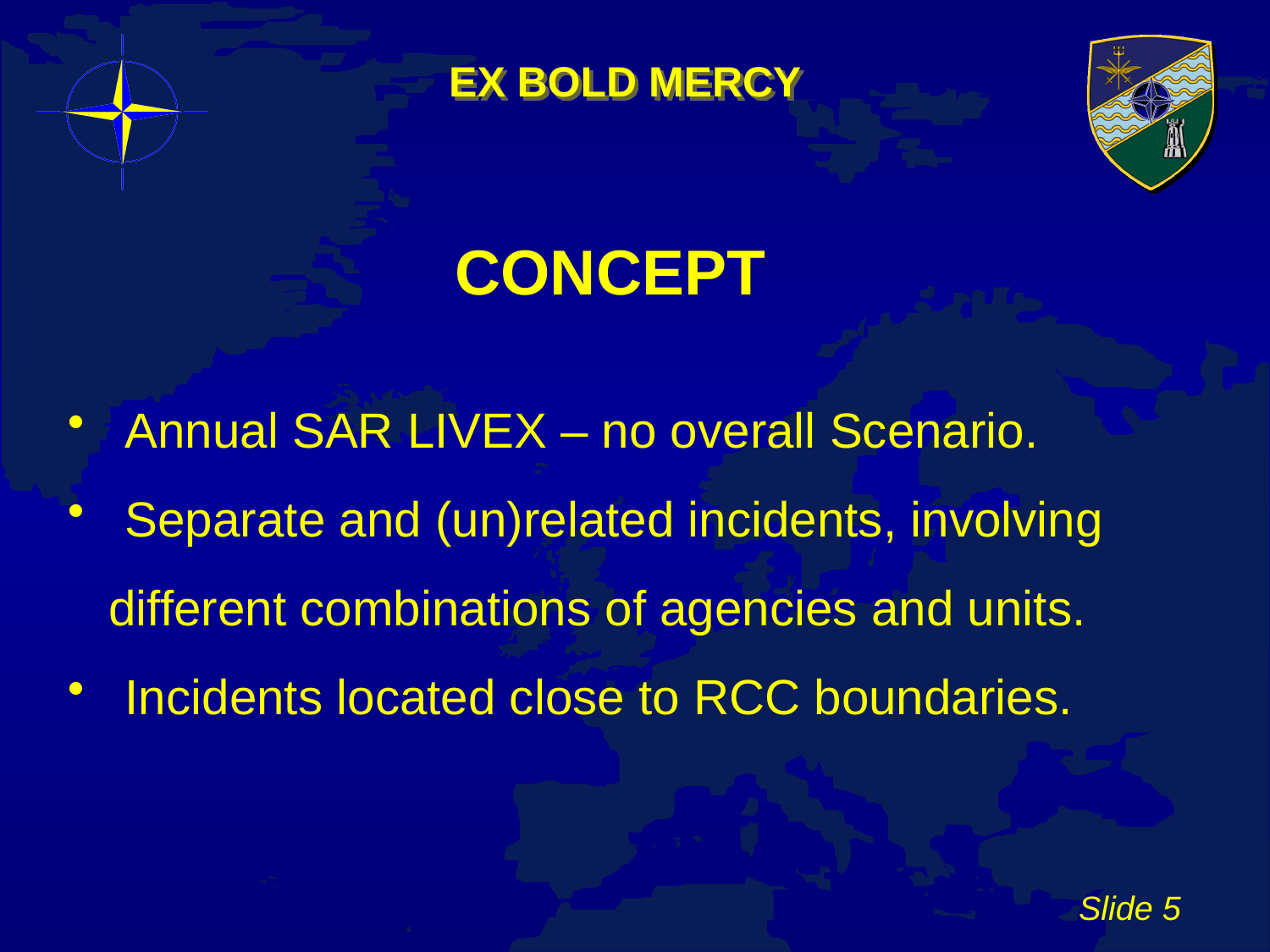

CONCEPT
  Annual SAR LIVEX – no overall Scenario.
  Separate and (un)related incidents, involving
   different combinations of agencies and units.
  Incidents located close to RCC boundaries.

Slide 5